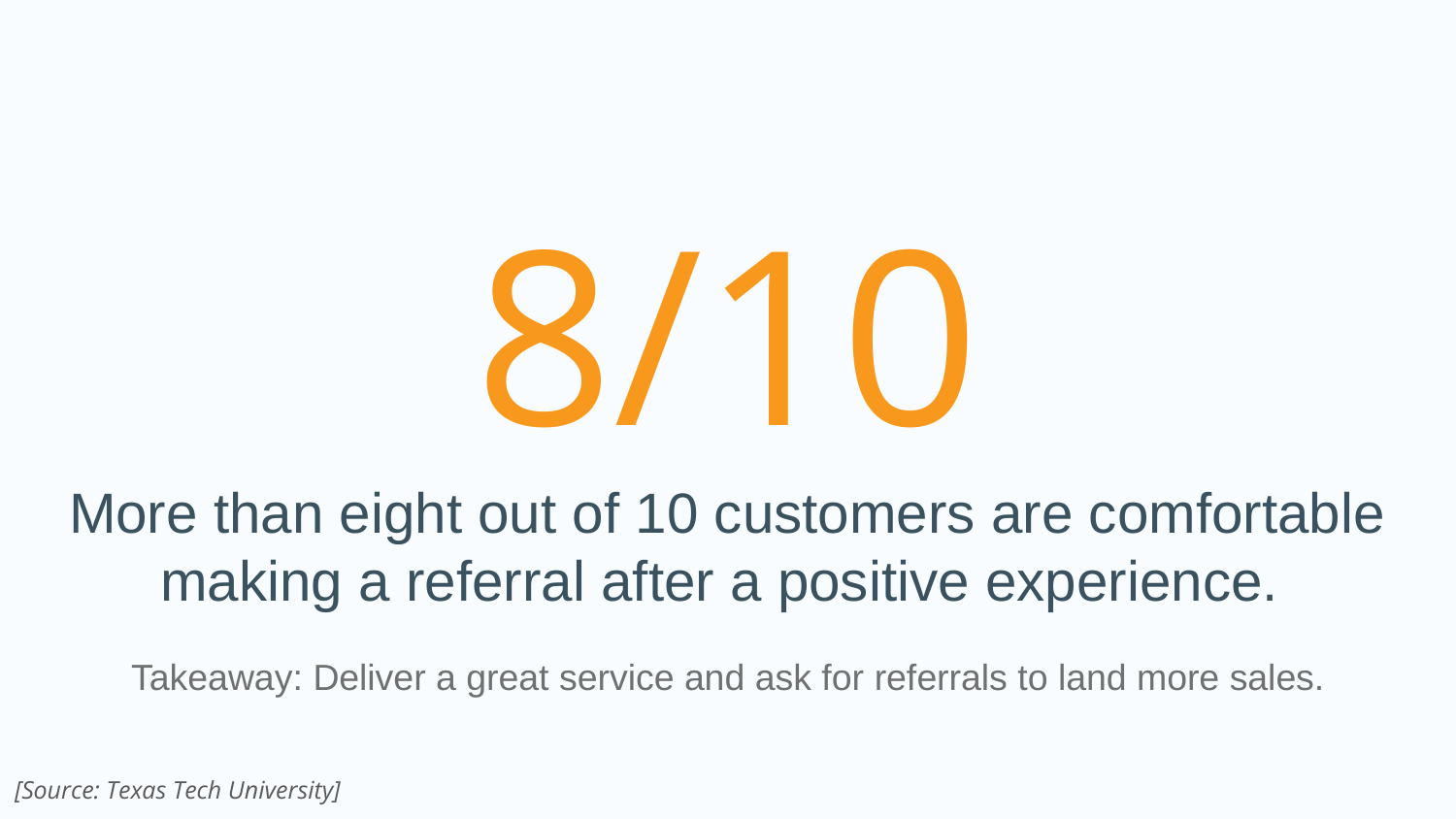

# 8/10
More than eight out of 10 customers are comfortable making a referral after a positive experience.
Takeaway: Deliver a great service and ask for referrals to land more sales.
[Source: Texas Tech University]